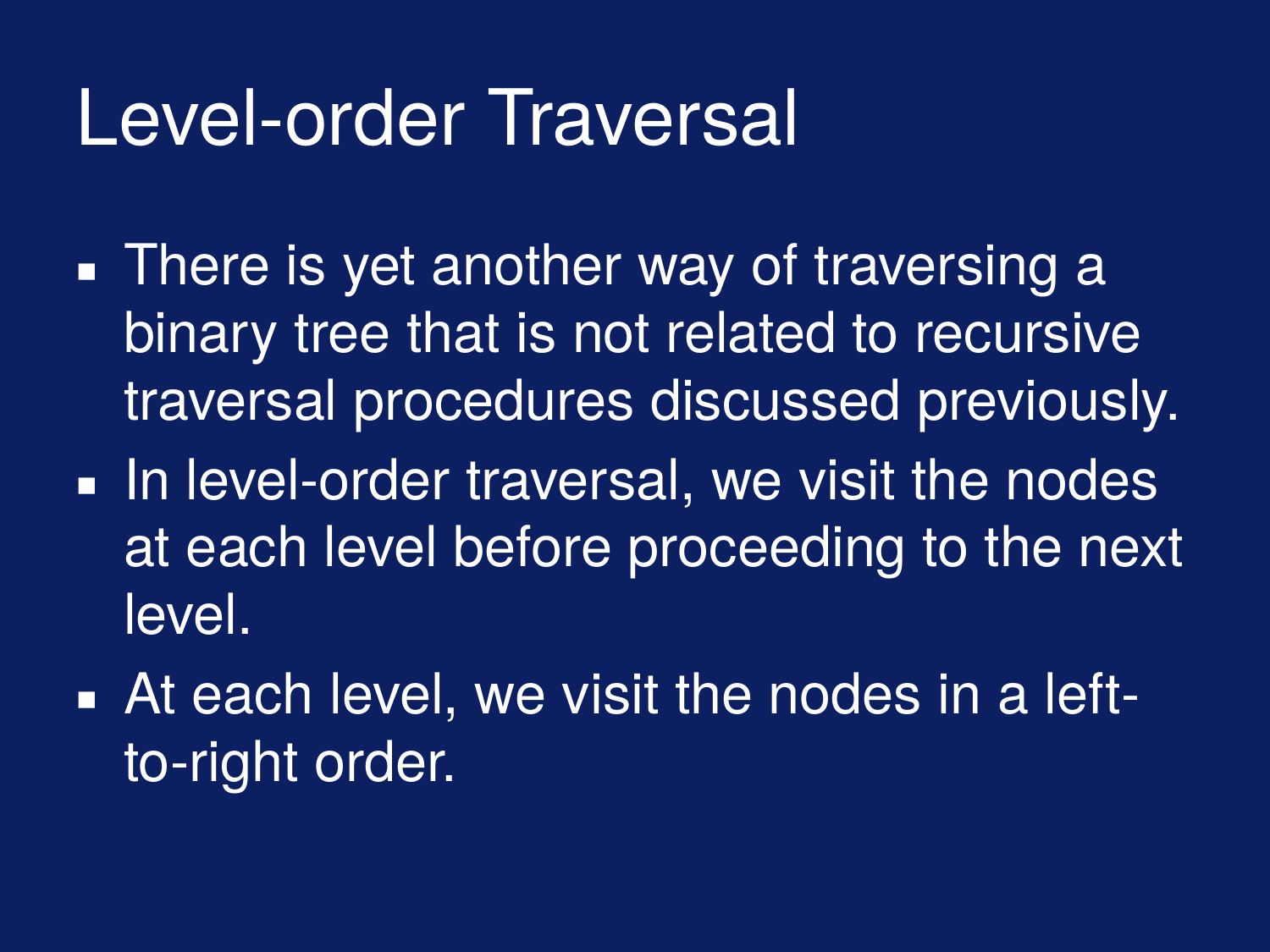

# Level-order Traversal
There is yet another way of traversing a binary tree that is not related to recursive traversal procedures discussed previously.
In level-order traversal, we visit the nodes at each level before proceeding to the next level.
At each level, we visit the nodes in a left-to-right order.